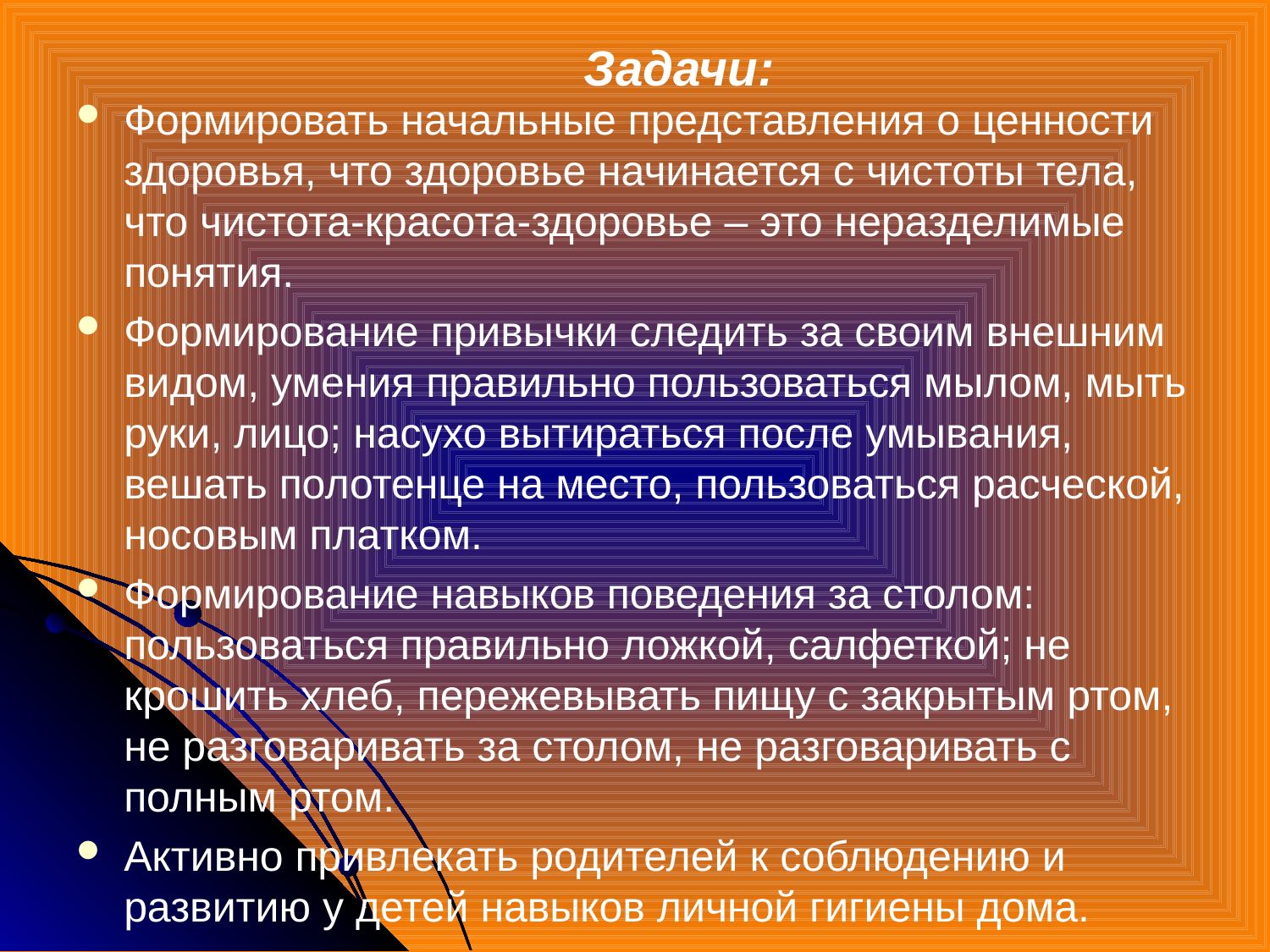

# Задачи:
Формировать начальные представления о ценности здоровья, что здоровье начинается с чистоты тела, что чистота-красота-здоровье – это неразделимые понятия.
Формирование привычки следить за своим внешним видом, умения правильно пользоваться мылом, мыть руки, лицо; насухо вытираться после умывания, вешать полотенце на место, пользоваться расческой, носовым платком.
Формирование навыков поведения за столом: пользоваться правильно ложкой, салфеткой; не крошить хлеб, пережевывать пищу с закрытым ртом, не разговаривать за столом, не разговаривать с полным ртом.
Активно привлекать родителей к соблюдению и развитию у детей навыков личной гигиены дома.